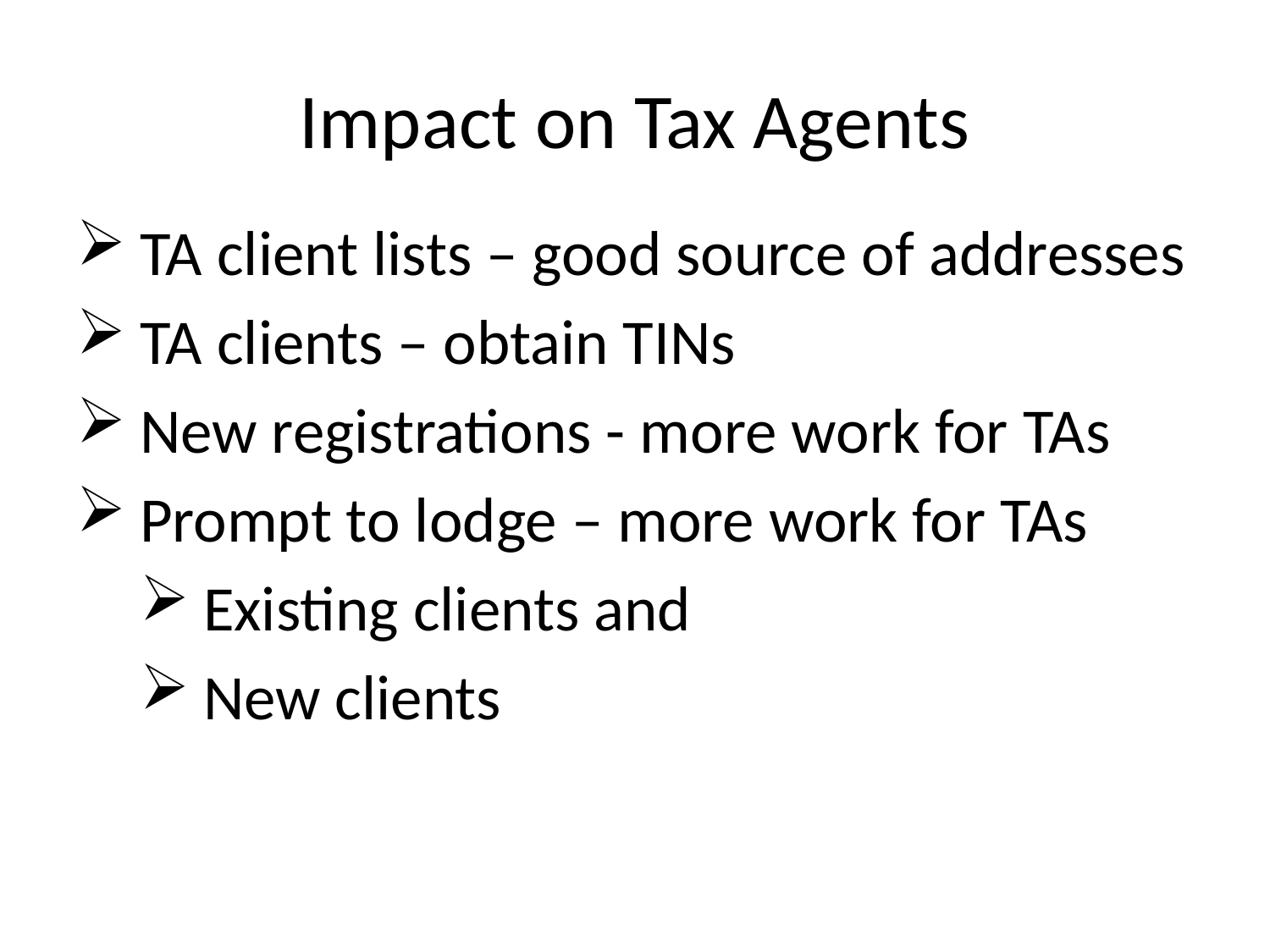

# Impact on Tax Agents
TA client lists – good source of addresses
TA clients – obtain TINs
New registrations - more work for TAs
Prompt to lodge – more work for TAs
Existing clients and
New clients